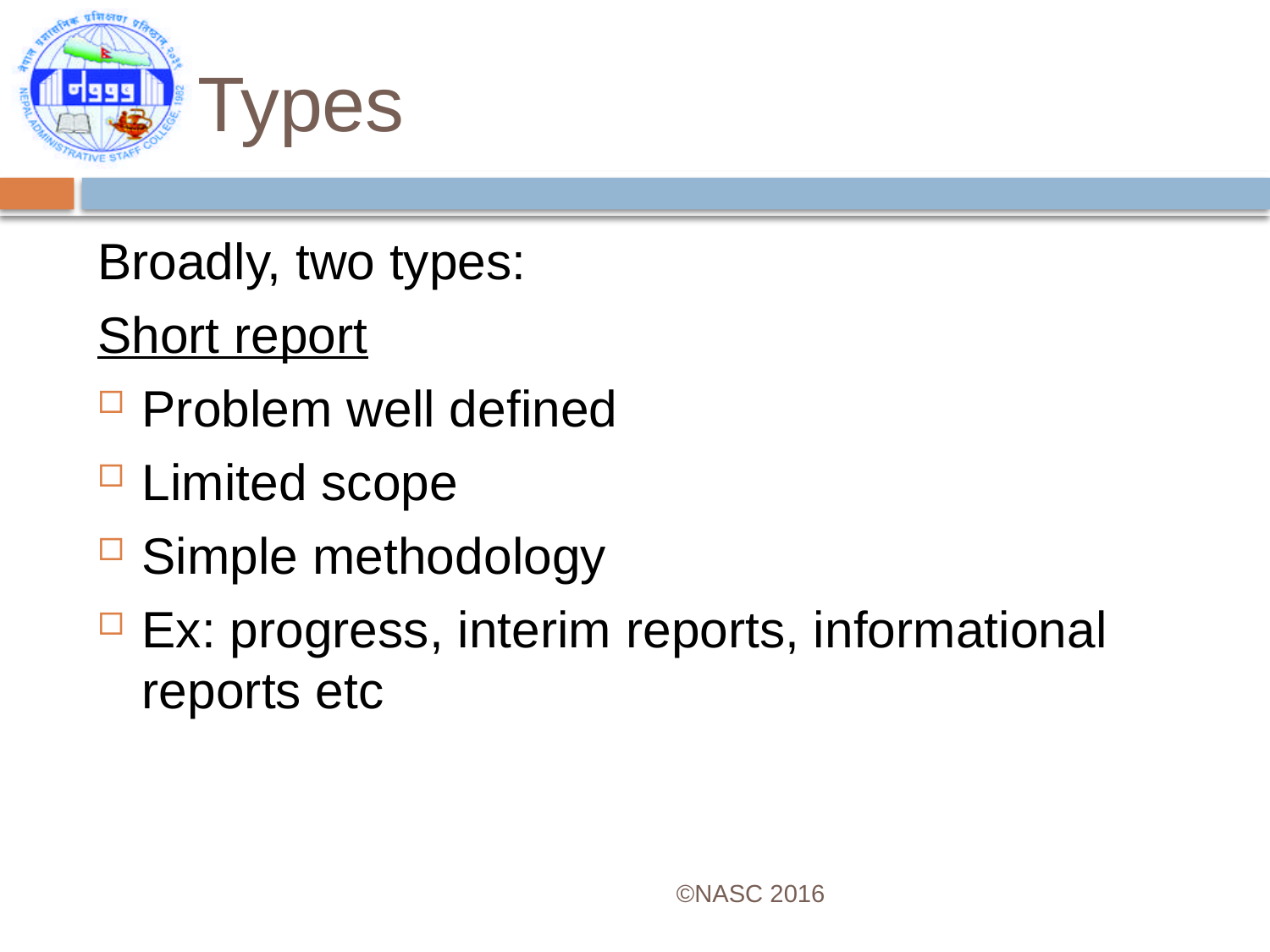

# Types
Broadly, two types:
Short report
Problem well defined
Limited scope
Simple methodology
Ex: progress, interim reports, informational reports etc
©NASC 2016